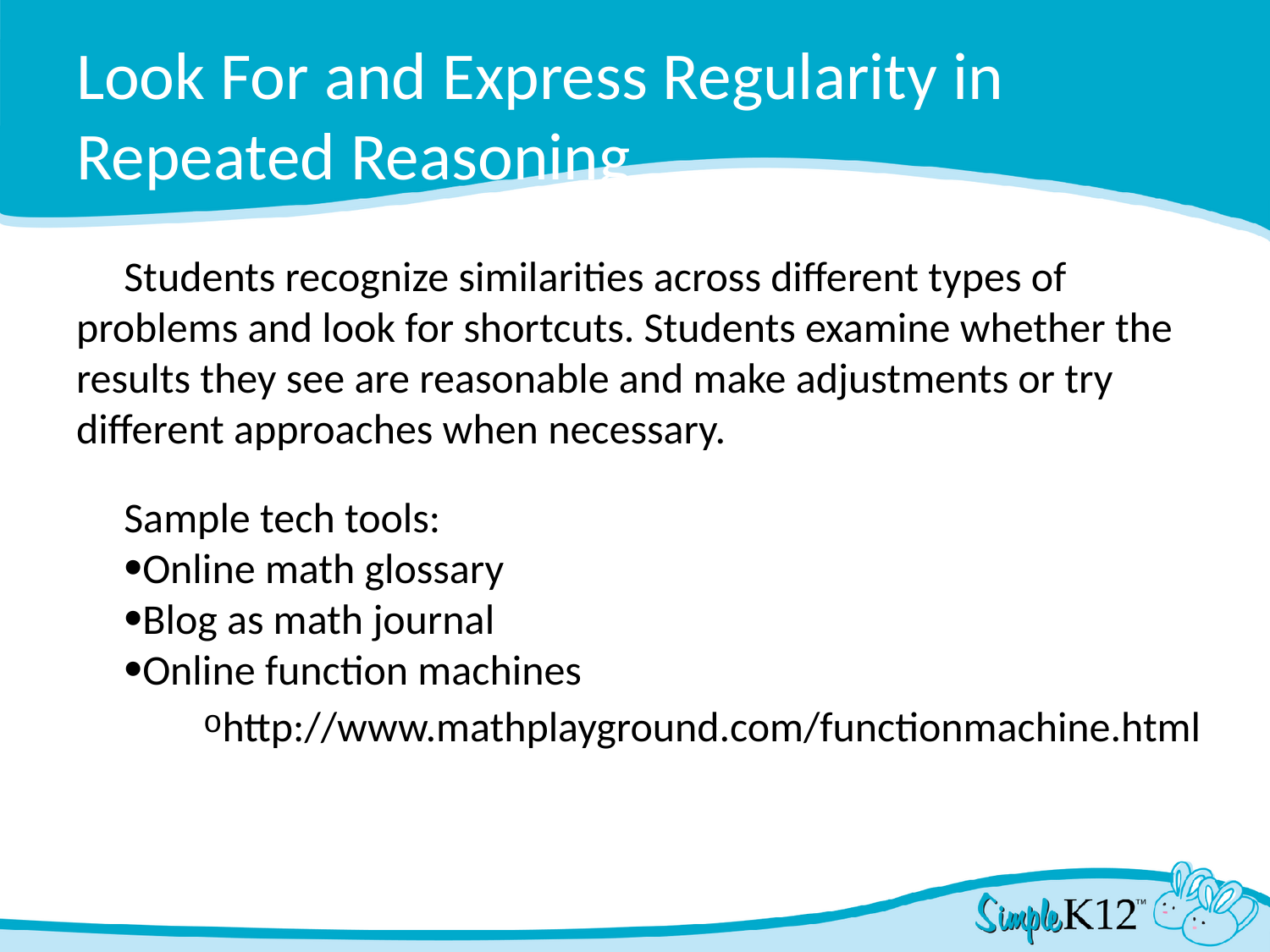

# Look For and Express Regularity in Repeated Reasoning
Students recognize similarities across different types of problems and look for shortcuts. Students examine whether the results they see are reasonable and make adjustments or try different approaches when necessary.

Sample tech tools:
Online math glossary
Blog as math journal
Online function machines
http://www.mathplayground.com/functionmachine.html